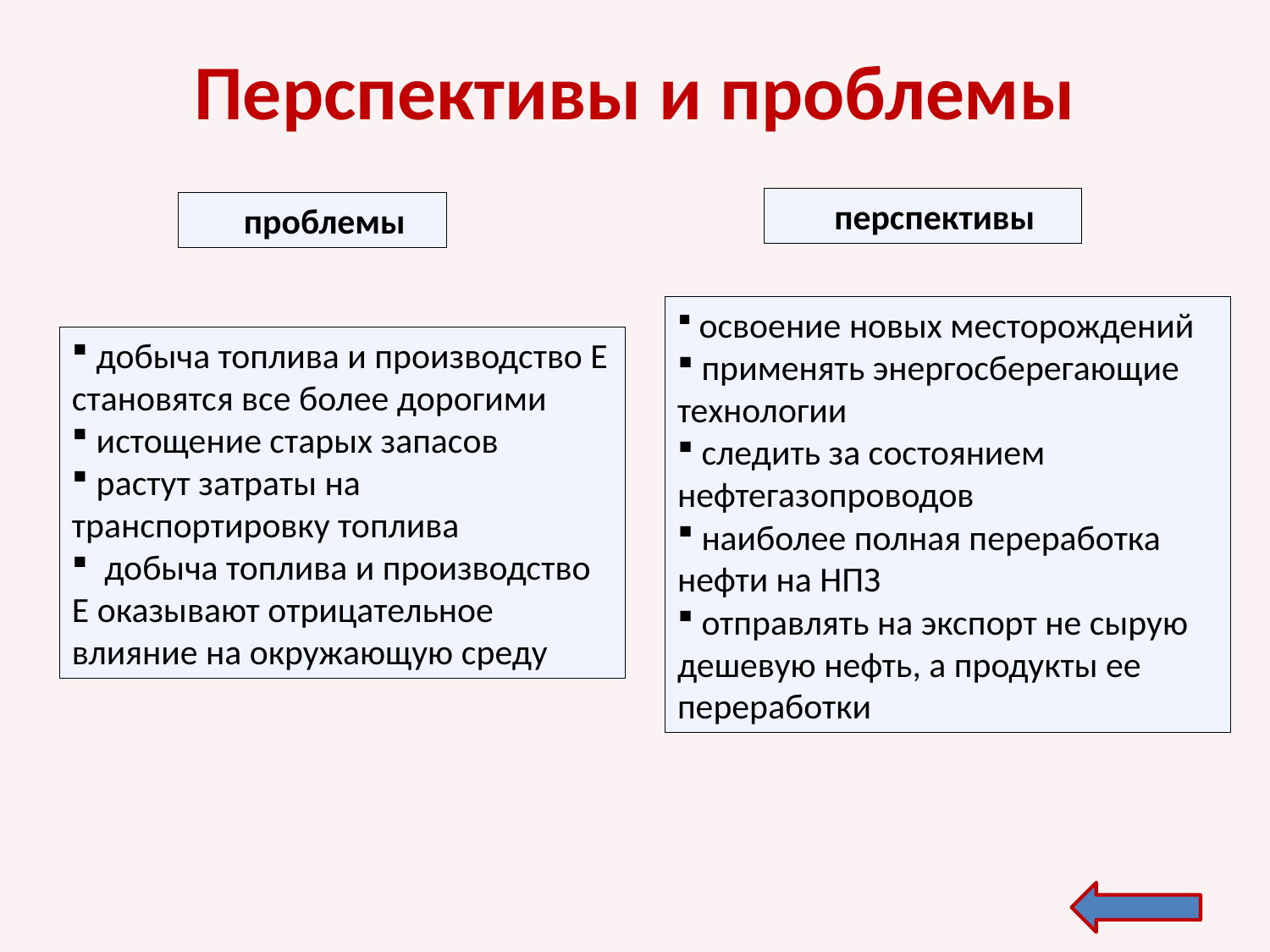

# Перспективы и проблемы
   перспективы
   проблемы
 освоение новых месторождений
 применять энергосберегающие технологии
 следить за состоянием нефтегазопроводов
 наиболее полная переработка нефти на НПЗ
 отправлять на экспорт не сырую дешевую нефть, а продукты ее переработки
 добыча топлива и производство Е становятся все более дорогими
 истощение старых запасов
 растут затраты на транспортировку топлива
  добыча топлива и производство Е оказывают отрицательное влияние на окружающую среду